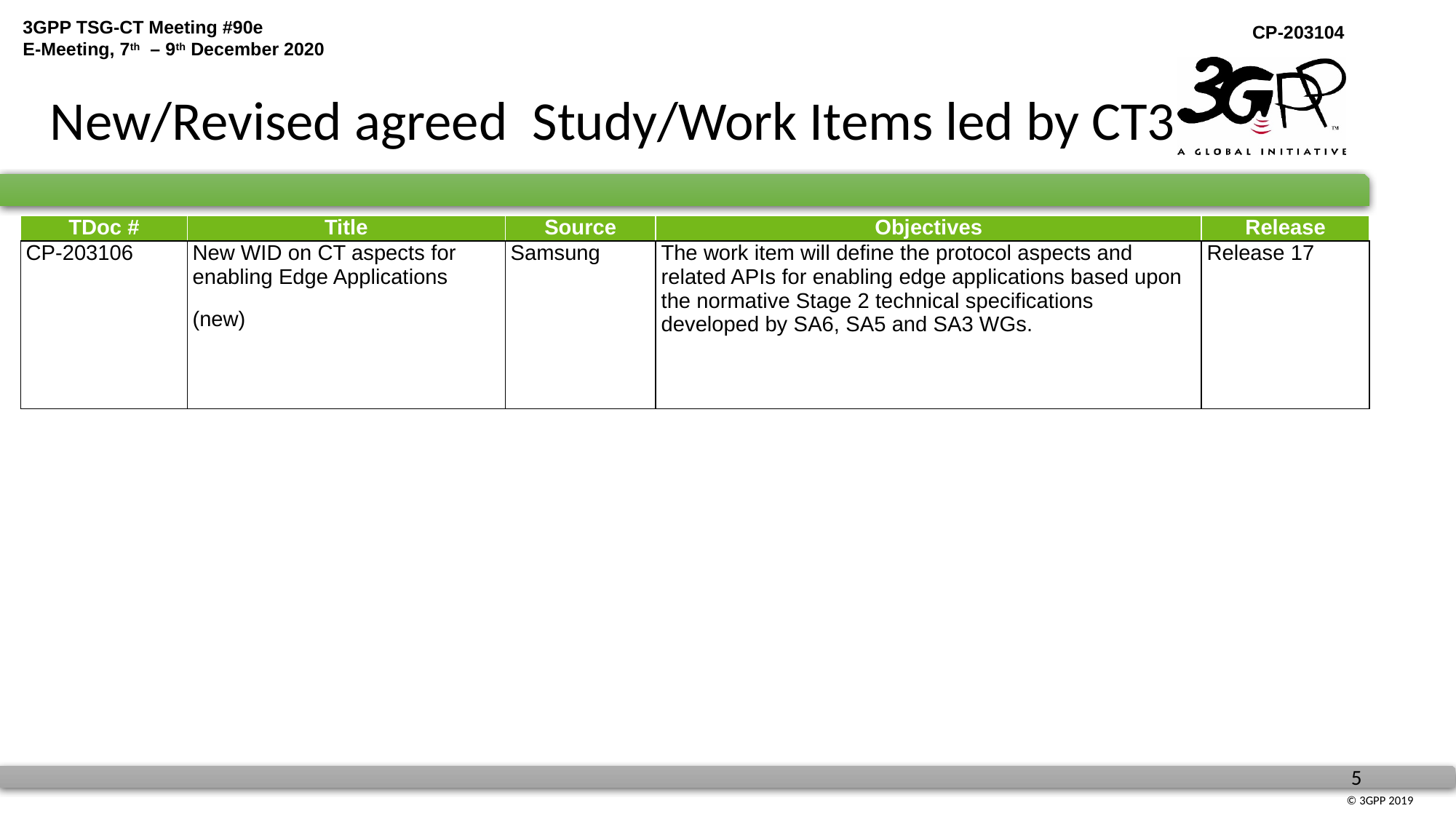

# New/Revised agreed  Study/Work Items led by CT3
| TDoc # | Title | Source | Objectives | Release |
| --- | --- | --- | --- | --- |
| CP-203106 | New WID on CT aspects for enabling Edge Applications (new) | Samsung | The work item will define the protocol aspects and related APIs for enabling edge applications based upon the normative Stage 2 technical specifications developed by SA6, SA5 and SA3 WGs. | Release 17 |